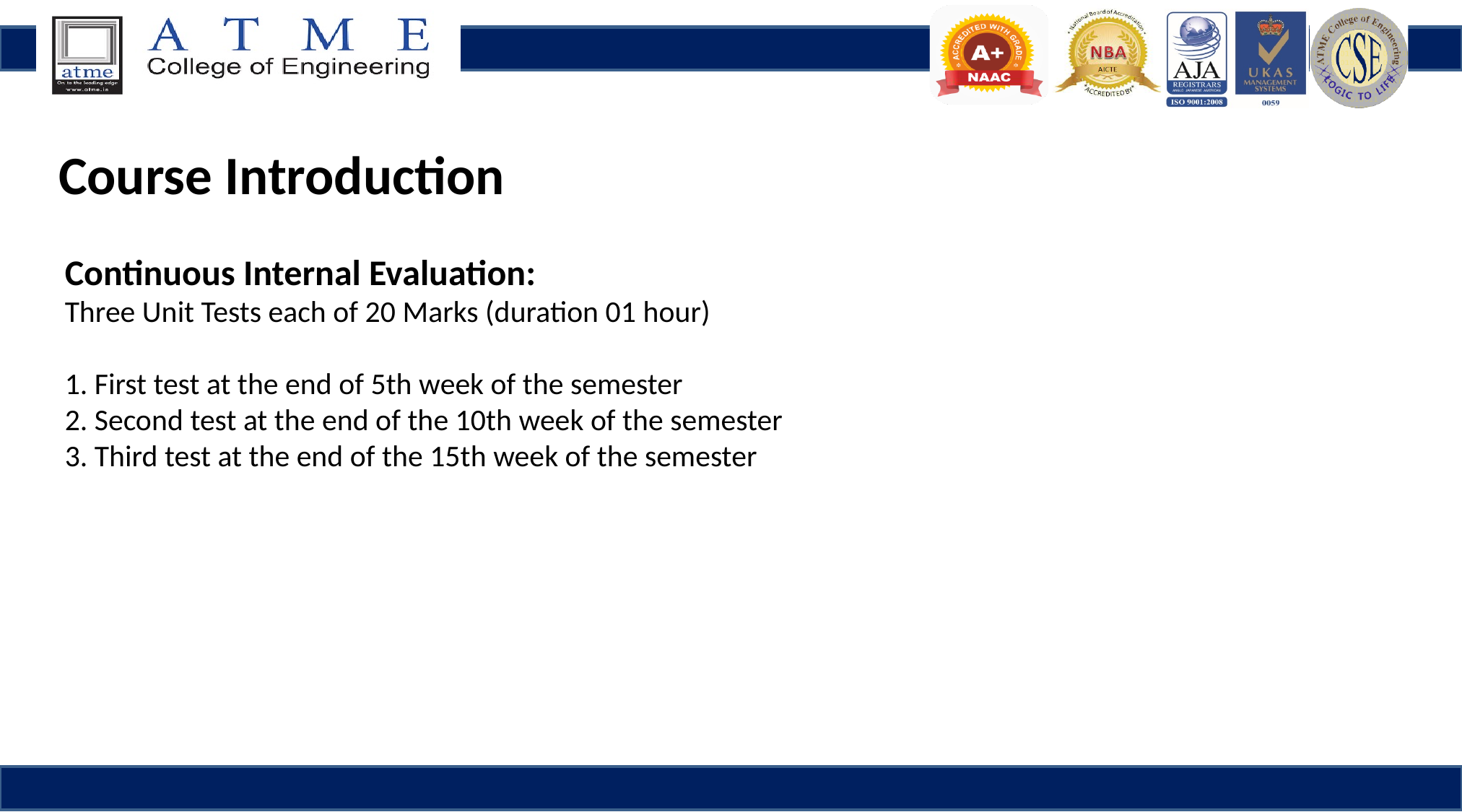

Course Introduction
Continuous Internal Evaluation:
Three Unit Tests each of 20 Marks (duration 01 hour)

1. First test at the end of 5th week of the semester
2. Second test at the end of the 10th week of the semester
3. Third test at the end of the 15th week of the semester